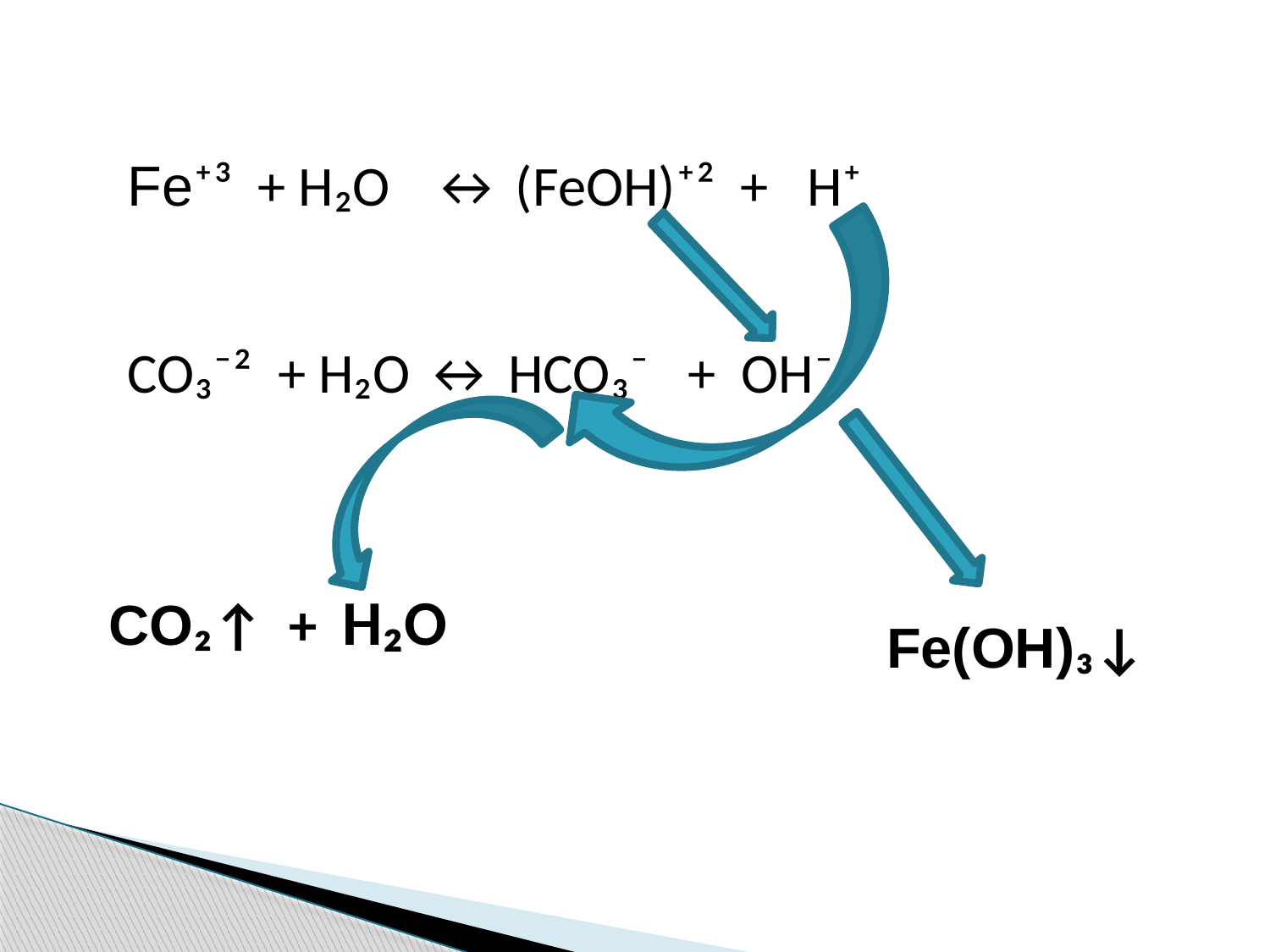

Fe⁺³  + H₂O   ↔ (FeOH)⁺²  +   H⁺

CO₃⁻²  + H₂O ↔ HCO₃⁻   +  OH⁻

CO₂↑  +  H₂O
Fe(OH)₃↓